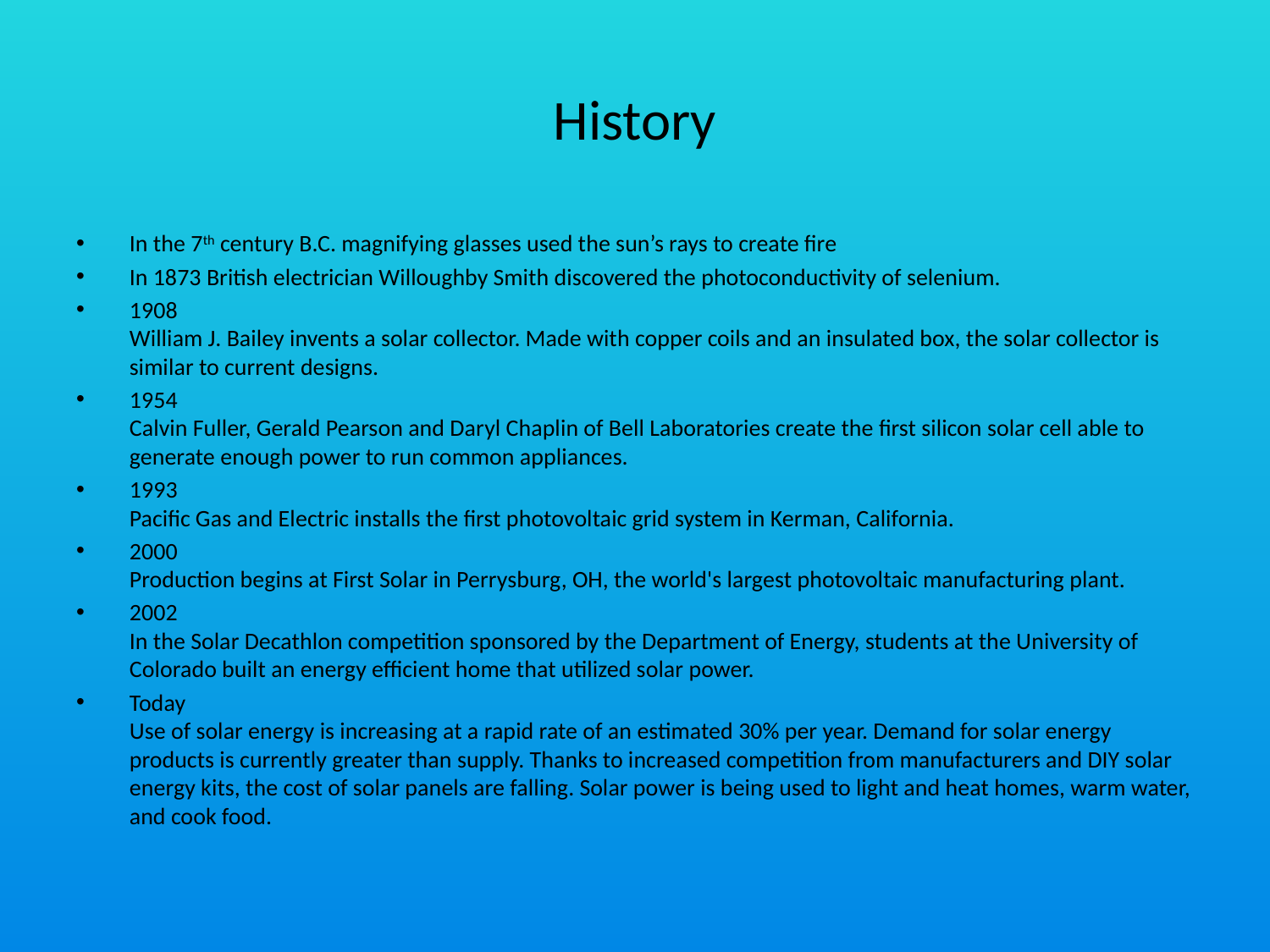

# History
In the 7th century B.C. magnifying glasses used the sun’s rays to create fire
In 1873 British electrician Willoughby Smith discovered the photoconductivity of selenium.
1908
William J. Bailey invents a solar collector. Made with copper coils and an insulated box, the solar collector is similar to current designs.
1954
Calvin Fuller, Gerald Pearson and Daryl Chaplin of Bell Laboratories create the first silicon solar cell able to generate enough power to run common appliances.
1993
Pacific Gas and Electric installs the first photovoltaic grid system in Kerman, California.
2000
Production begins at First Solar in Perrysburg, OH, the world's largest photovoltaic manufacturing plant.
2002
In the Solar Decathlon competition sponsored by the Department of Energy, students at the University of Colorado built an energy efficient home that utilized solar power.
Today
Use of solar energy is increasing at a rapid rate of an estimated 30% per year. Demand for solar energy products is currently greater than supply. Thanks to increased competition from manufacturers and DIY solar energy kits, the cost of solar panels are falling. Solar power is being used to light and heat homes, warm water, and cook food.